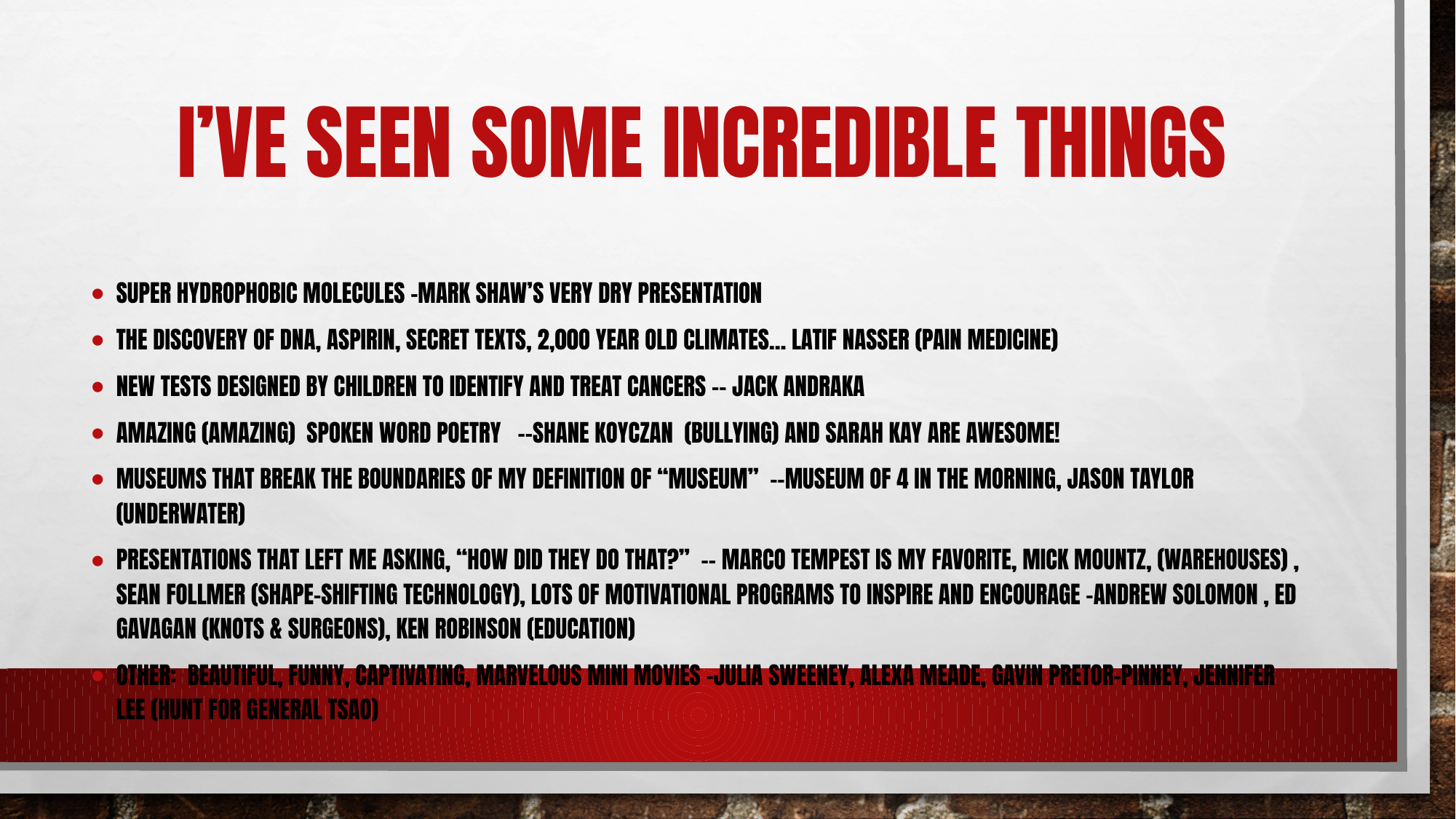

# I’ve seen some incredible things

super hydrophobic molecules –mark Shaw’s Very Dry Presentation
The discovery of DNA, aspirin, secret texts, 2,00o year old climates… Latif Nasser (Pain Medicine)
New tests designed by CHILDREN to identify and treat cancers -- Jack Andraka
Amazing (AMAZING)  spoken word poetry   --Shane Koyczan  (Bullying) and Sarah Kay are awesome!
Museums that break the boundaries of my definition of “museum”  --Museum of 4 in the Morning, Jason Taylor (Underwater)
Presentations that left me asking, “How did they do that?”  -- marco Tempest is my favorite, Mick Mountz, (warehouses) , Sean Follmer (Shape-shifting Technology), Lots of motivational programs to inspire and encourage –Andrew Solomon , Ed Gavagan (knots & Surgeons), Ken Robinson (education)
Other:  beautiful, funny, captivating, marvelous mini movies –Julia Sweeney, Alexa meade, Gavin Pretor-Pinney, Jennifer Lee (Hunt for General tsao)